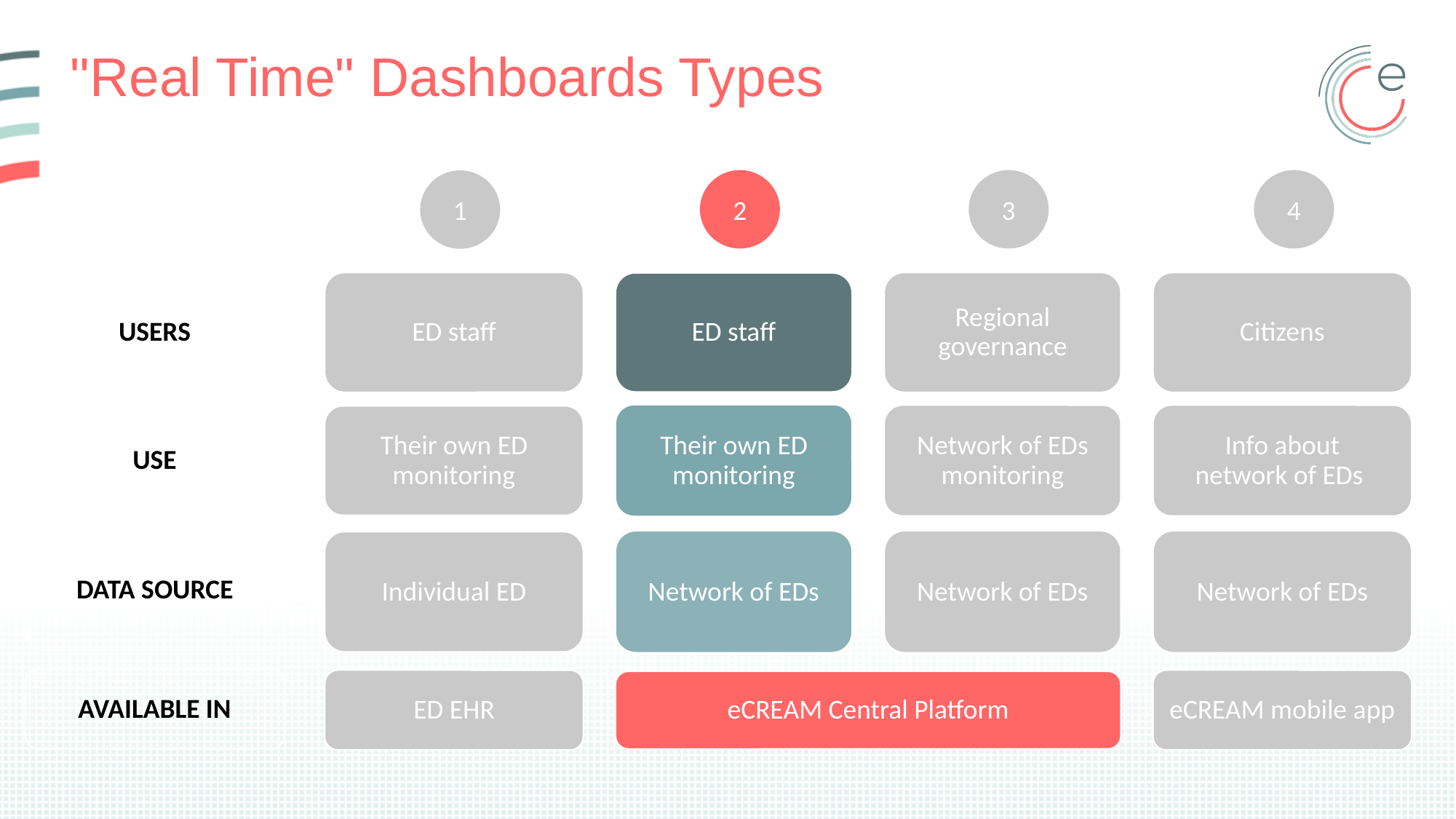

# "Real Time" Dashboards Types

2

3

4

1

Regional governance

Citizens

ED staff

USERS

ED staff

Their own ED monitoring

Network of EDs monitoring

Info about
network of EDs

USE

Their own ED monitoring

DATA SOURCE

Network of EDs

Network of EDs

Network of EDs

Individual ED

AVAILABLE IN

ED EHR

eCREAM mobile app

eCREAM Central Platform
6